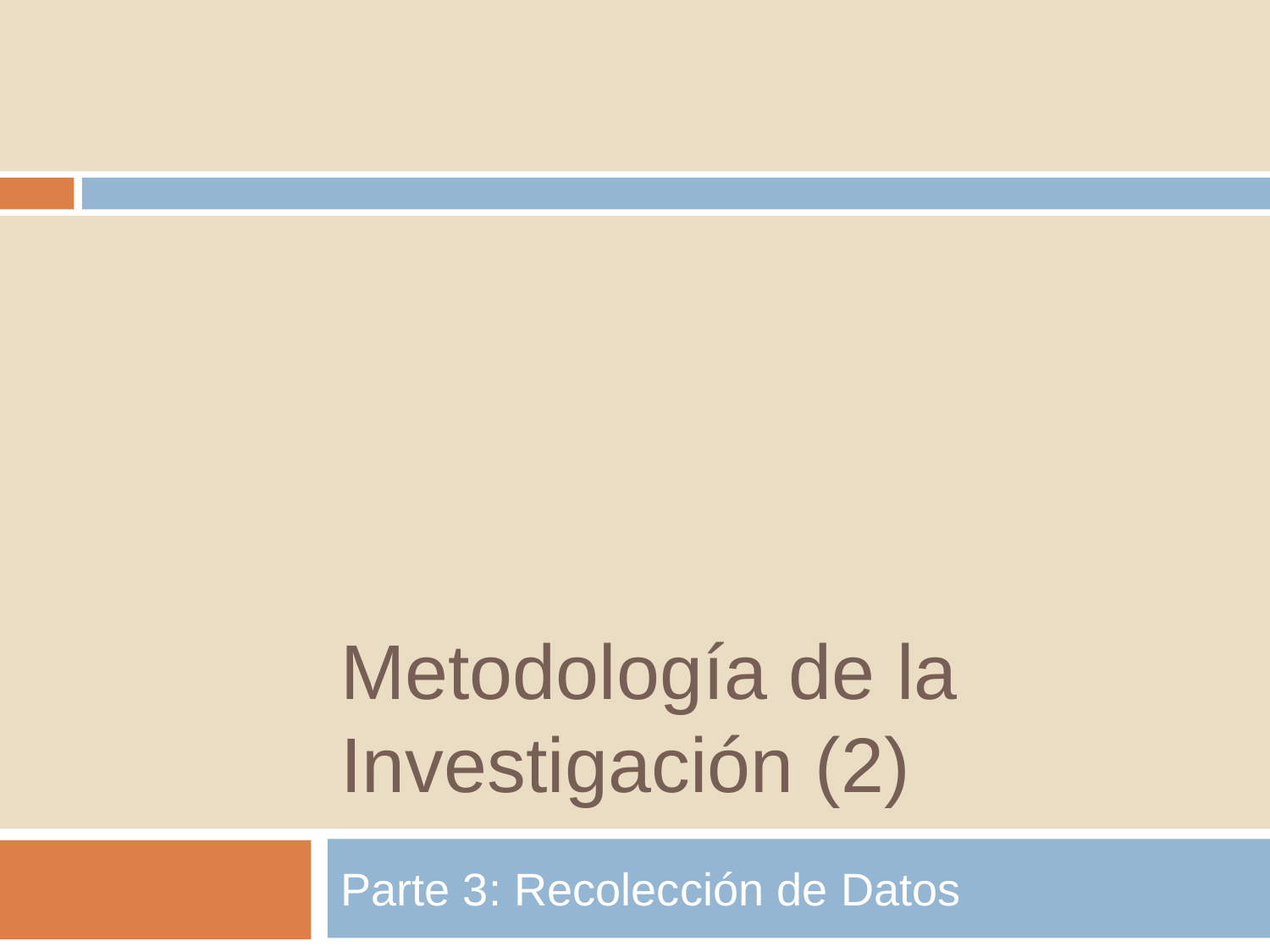

Metodología de la Investigación (2)
Parte 3: Recolección de Datos